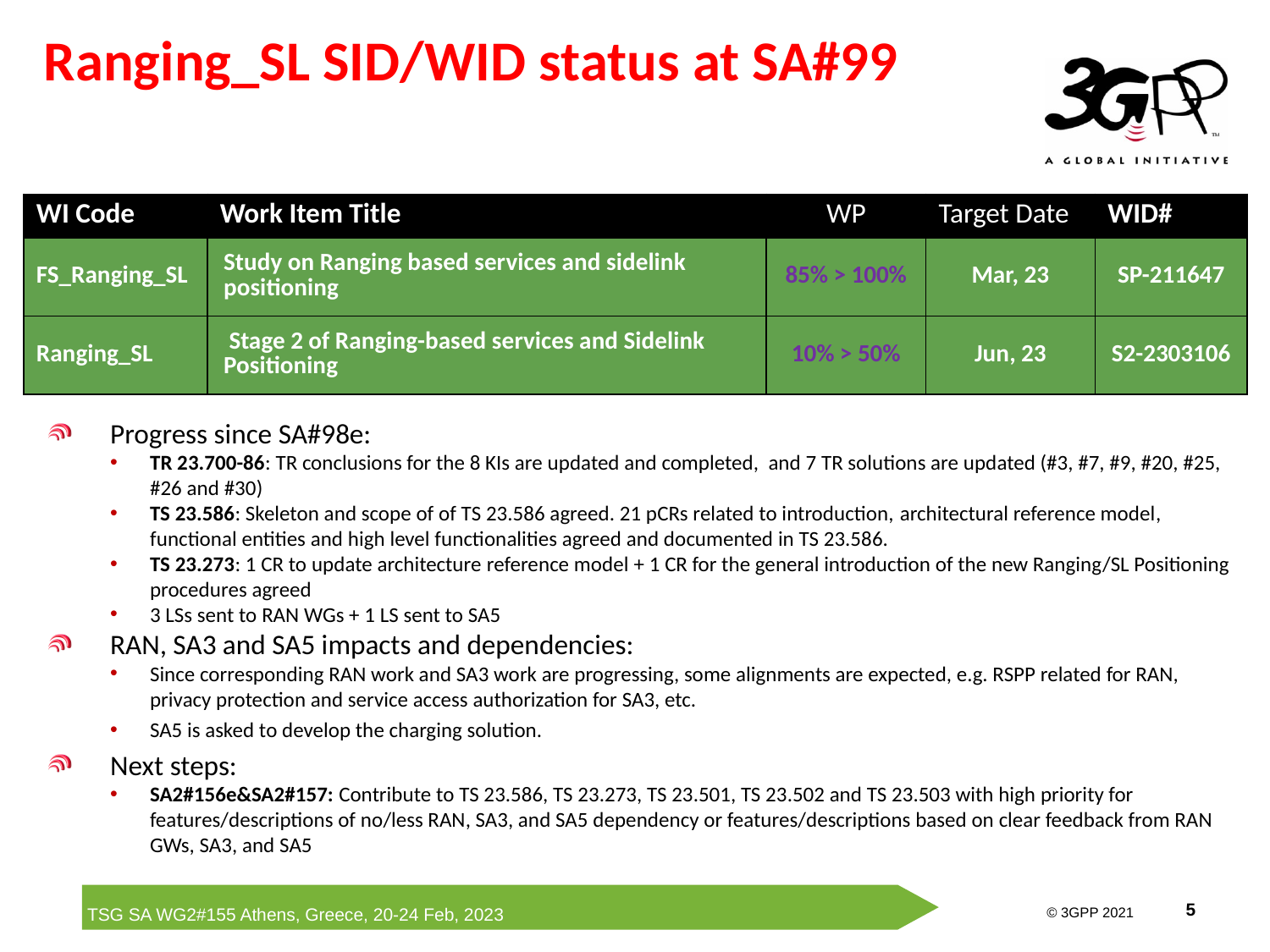

# Ranging_SL SID/WID status at SA#99
| WI Code | Work Item Title | WP | Target Date | WID# |
| --- | --- | --- | --- | --- |
| FS\_Ranging\_SL | Study on Ranging based services and sidelink positioning | 85% > 100% | Mar, 23 | SP-211647 |
| Ranging\_SL | Stage 2 of Ranging-based services and Sidelink Positioning | 10% > 50% | Jun, 23 | S2-2303106 |
Progress since SA#98e:
TR 23.700-86: TR conclusions for the 8 KIs are updated and completed,  and 7 TR solutions are updated (#3, #7, #9, #20, #25, #26 and #30)
TS 23.586: Skeleton and scope of of TS 23.586 agreed. 21 pCRs related to introduction, architectural reference model, functional entities and high level functionalities agreed and documented in TS 23.586.
TS 23.273: 1 CR to update architecture reference model + 1 CR for the general introduction of the new Ranging/SL Positioning procedures agreed
3 LSs sent to RAN WGs + 1 LS sent to SA5
RAN, SA3 and SA5 impacts and dependencies:
Since corresponding RAN work and SA3 work are progressing, some alignments are expected, e.g. RSPP related for RAN, privacy protection and service access authorization for SA3, etc.
SA5 is asked to develop the charging solution.
Next steps:
SA2#156e&SA2#157: Contribute to TS 23.586, TS 23.273, TS 23.501, TS 23.502 and TS 23.503 with high priority for features/descriptions of no/less RAN, SA3, and SA5 dependency or features/descriptions based on clear feedback from RAN GWs, SA3, and SA5